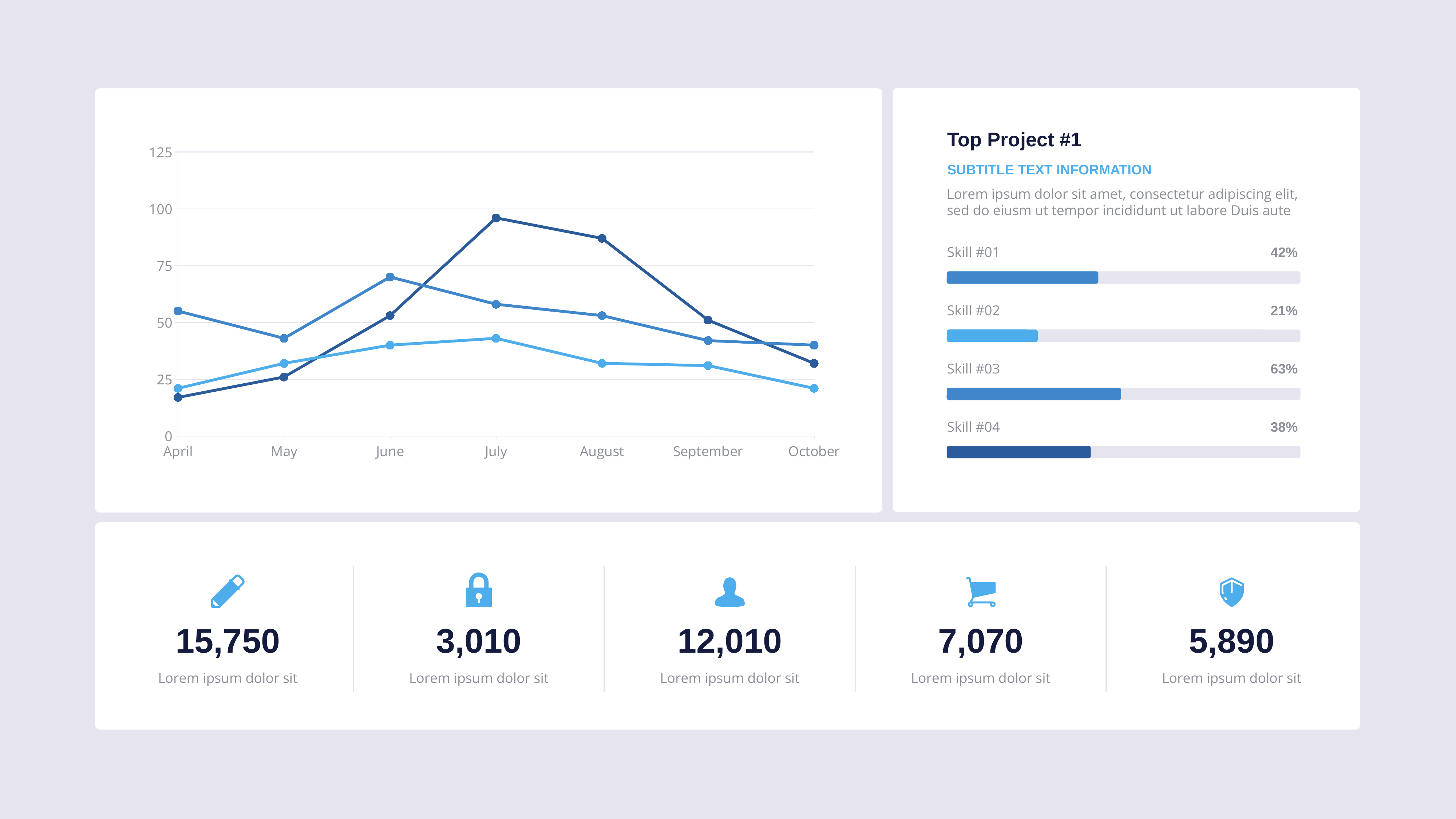

Top Project #1

### Chart

| Category | Category 1 | Category 2 | Category 3 |
|---|---|---|---|
| April | 17.0 | 55.0 | 21.0 |
| May | 26.0 | 43.0 | 32.0 |
| June | 53.0 | 70.0 | 40.0 |
| July | 96.0 | 58.0 | 43.0 |
| August | 87.0 | 53.0 | 32.0 |
| September | 51.0 | 42.0 | 31.0 |
| October | 32.0 | 40.0 | 21.0 |
Subtitle text information
Lorem ipsum dolor sit amet, consectetur adipiscing elit, sed do eiusm ut tempor incididunt ut labore Duis aute
Skill #01
42%

Skill #02
21%

Skill #03
63%

Skill #04
38%

15,750
3,010
12,010
7,070
5,890
Lorem ipsum dolor sit
Lorem ipsum dolor sit
Lorem ipsum dolor sit
Lorem ipsum dolor sit
Lorem ipsum dolor sit